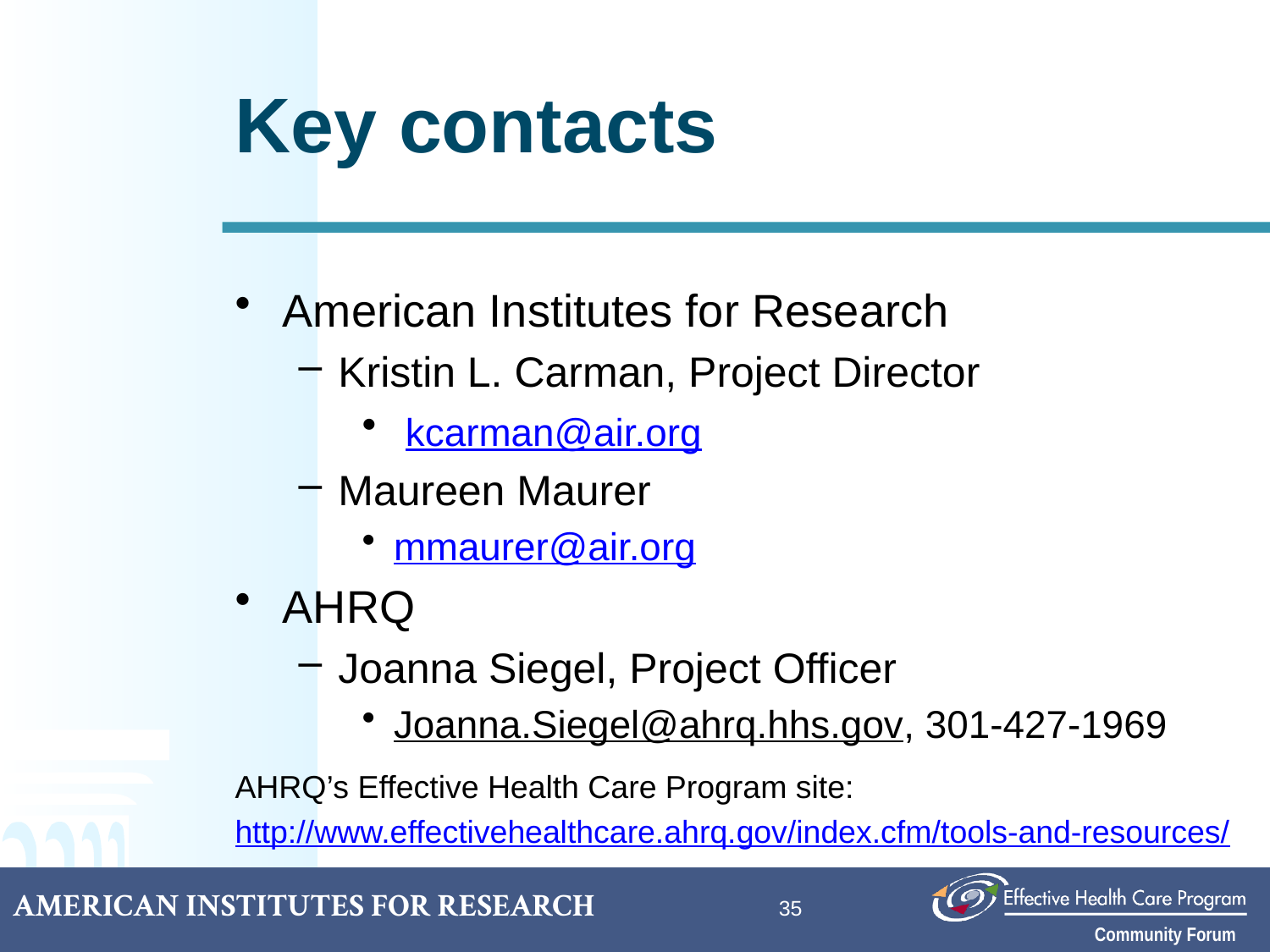

# Key contacts
American Institutes for Research
Kristin L. Carman, Project Director
 kcarman@air.org403-5090
Maureen Maurer
mmaurer@air.org
AHRQ
Joanna Siegel, Project Officer
Joanna.Siegel@ahrq.hhs.gov, 301-427-1969

AHRQ’s Effective Health Care Program site:
http://www.effectivehealthcare.ahrq.gov/index.cfm/tools-and-resources/